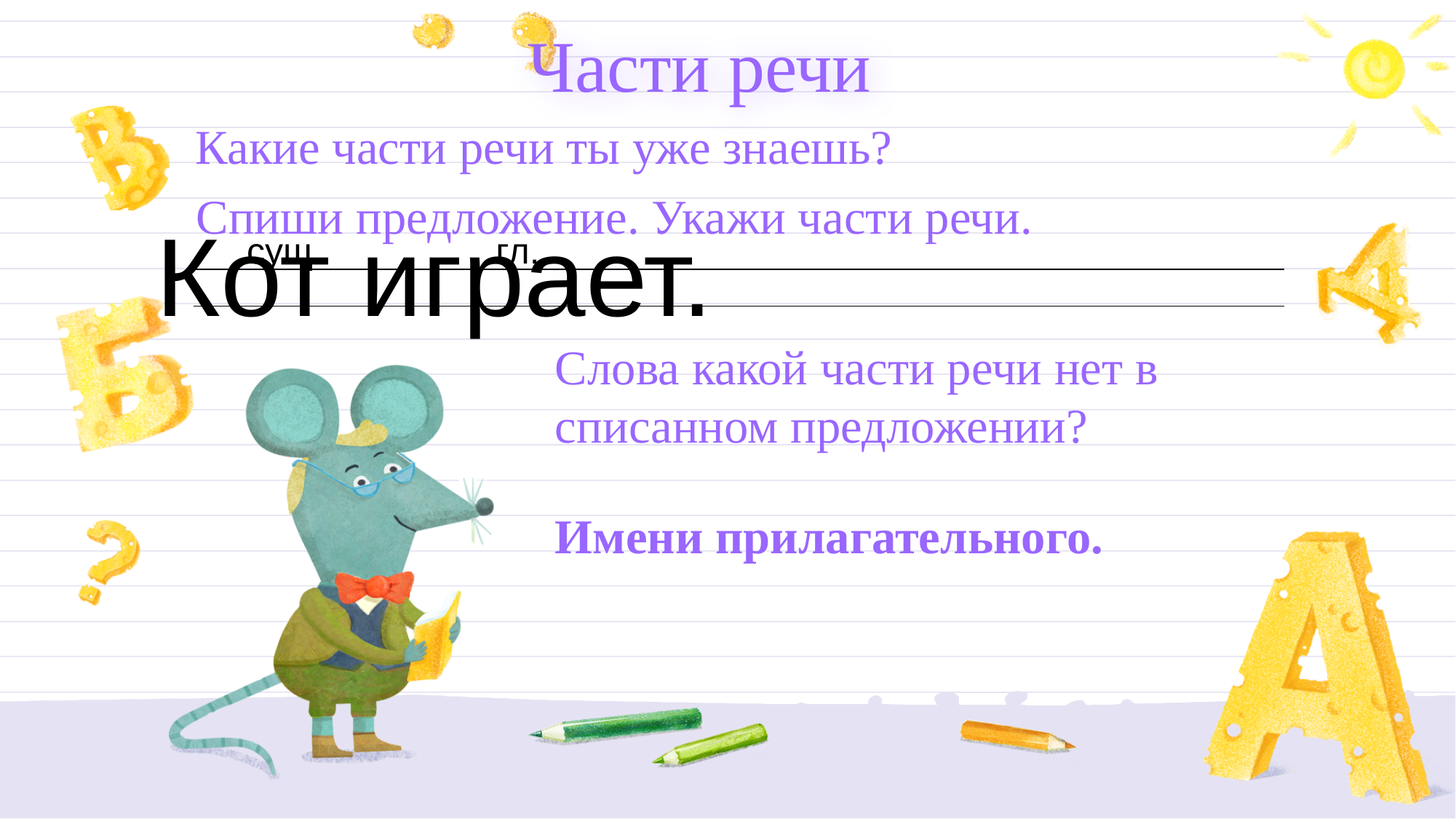

# Части речи
Какие части речи ты уже знаешь?
Спиши предложение. Укажи части речи.
Кот играет.
сущ.                 гл.
Слова какой части речи нет в списанном предложении?
Имени прилагательного.